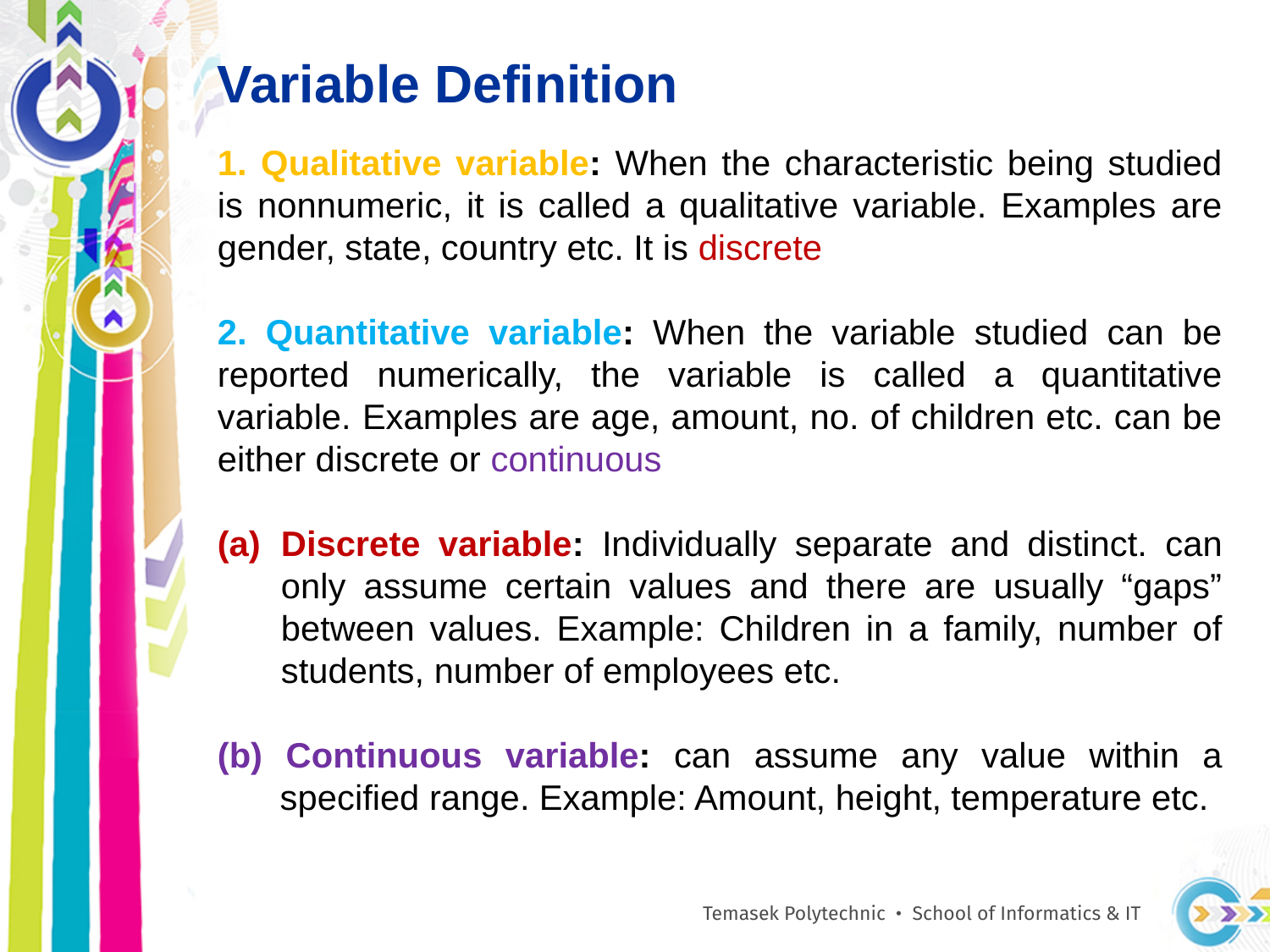

Variable Definition
1. Qualitative variable: When the characteristic being studied is nonnumeric, it is called a qualitative variable. Examples are gender, state, country etc. It is discrete

2. Quantitative variable: When the variable studied can be reported numerically, the variable is called a quantitative variable. Examples are age, amount, no. of children etc. can be either discrete or continuous

Discrete variable: Individually separate and distinct. can only assume certain values and there are usually “gaps” between values. Example: Children in a family, number of students, number of employees etc.

(b) Continuous variable: can assume any value within a specified range. Example: Amount, height, temperature etc.